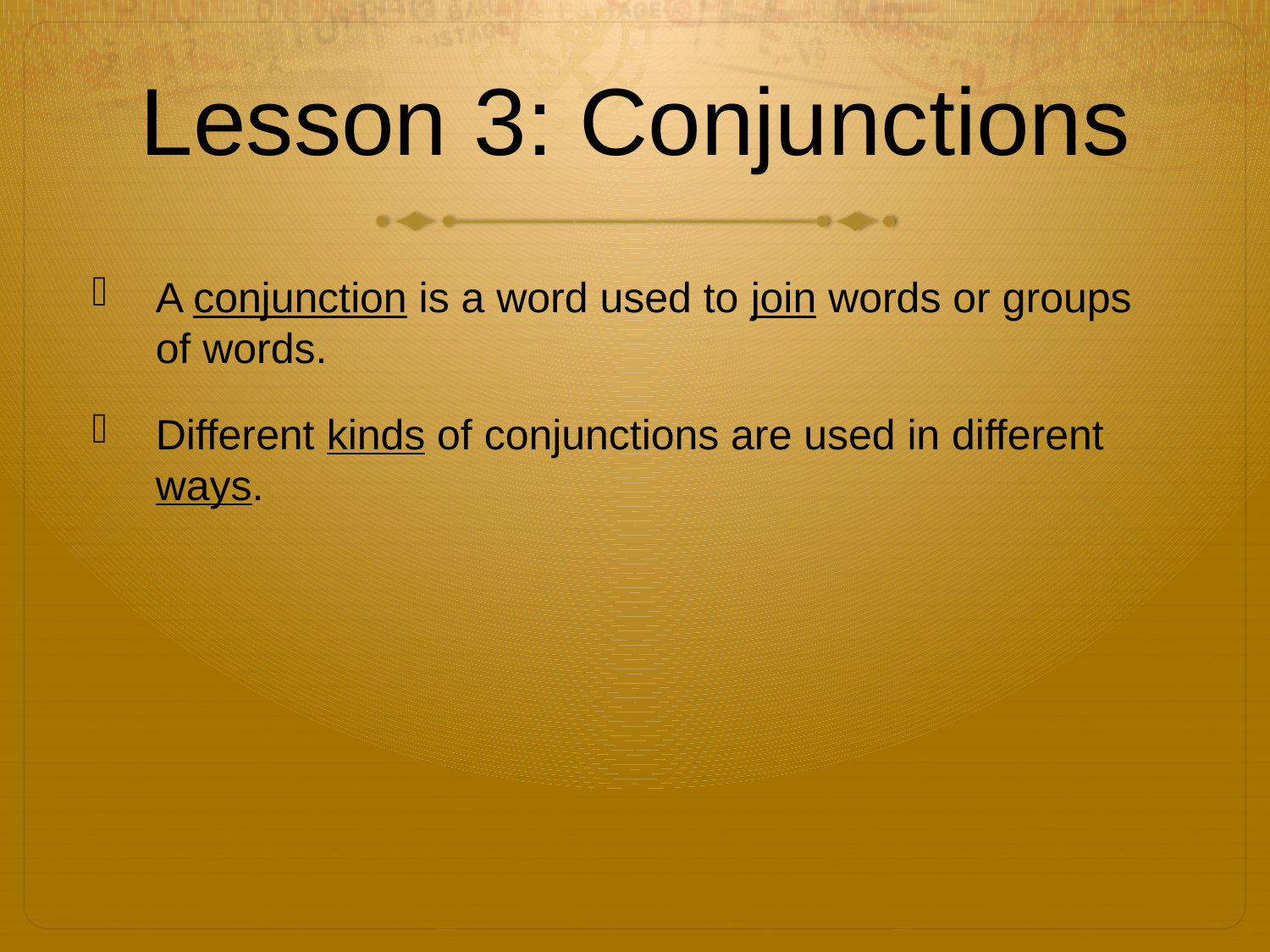

# Lesson 3: Conjunctions
A conjunction is a word used to join words or groups of words.
Different kinds of conjunctions are used in different ways.